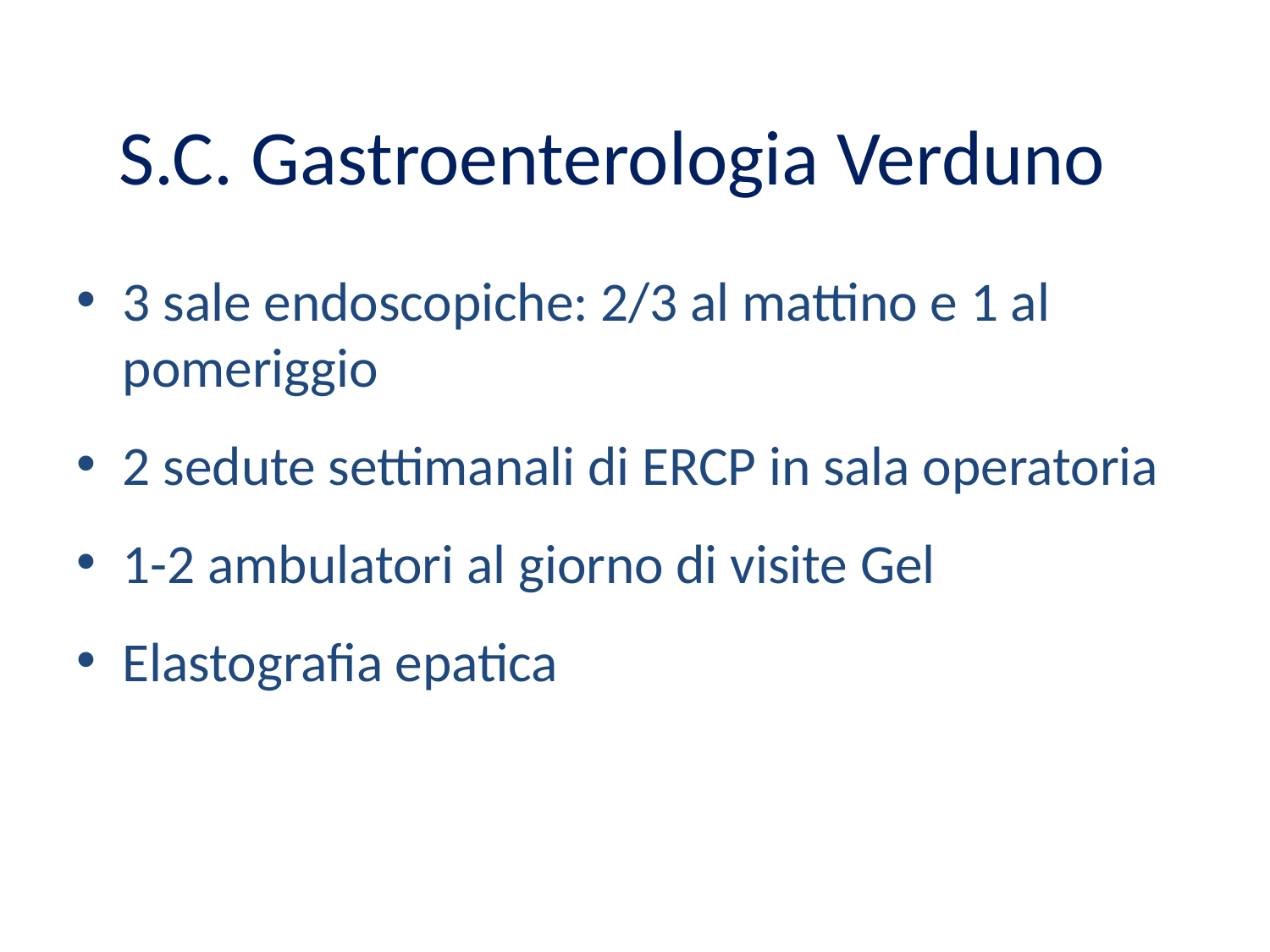

S.C. Gastroenterologia Verduno
3 sale endoscopiche: 2/3 al mattino e 1 al pomeriggio
2 sedute settimanali di ERCP in sala operatoria
1-2 ambulatori al giorno di visite Gel
Elastografia epatica